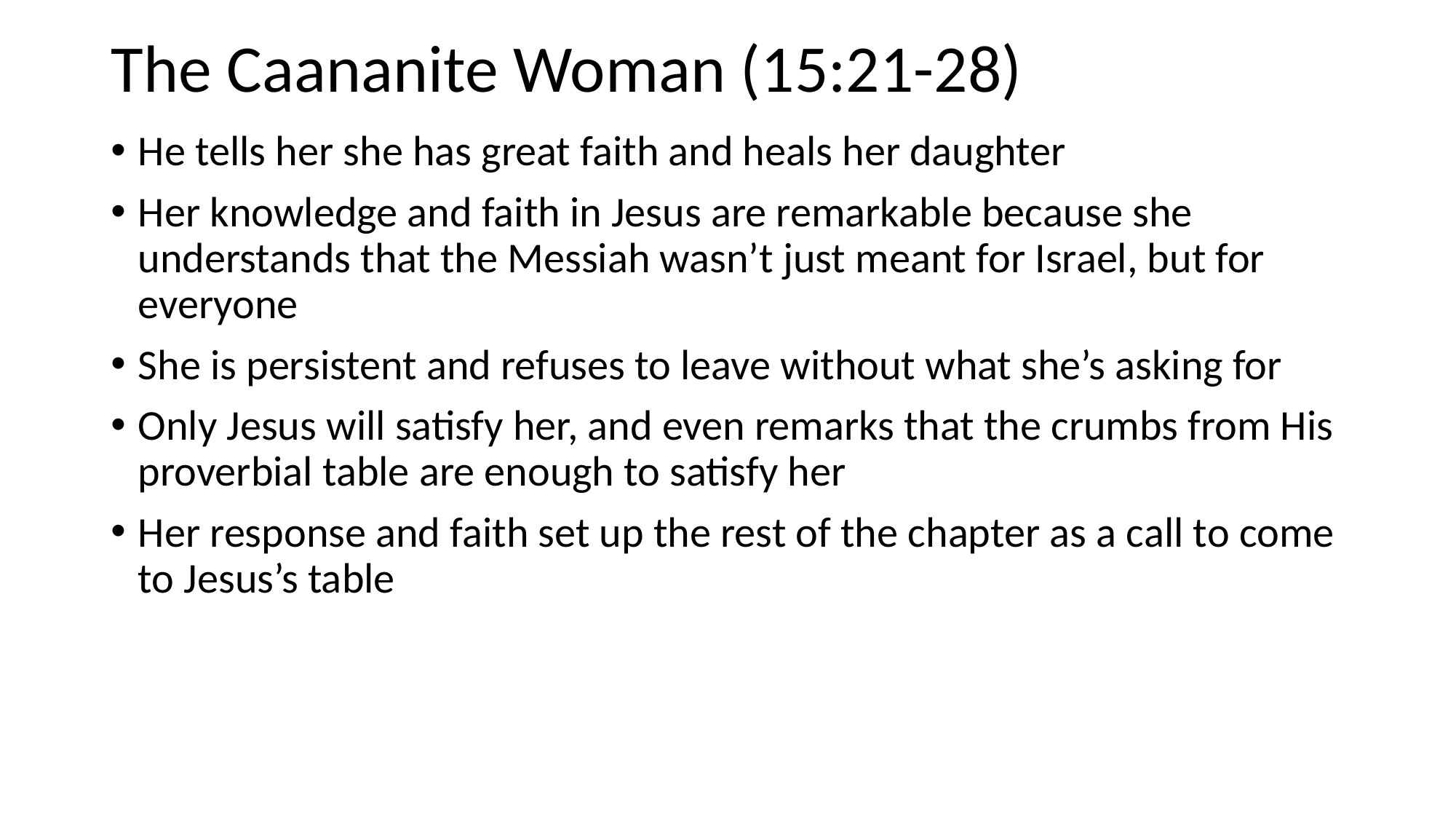

# The Caananite Woman (15:21-28)
He tells her she has great faith and heals her daughter
Her knowledge and faith in Jesus are remarkable because she understands that the Messiah wasn’t just meant for Israel, but for everyone
She is persistent and refuses to leave without what she’s asking for
Only Jesus will satisfy her, and even remarks that the crumbs from His proverbial table are enough to satisfy her
Her response and faith set up the rest of the chapter as a call to come to Jesus’s table